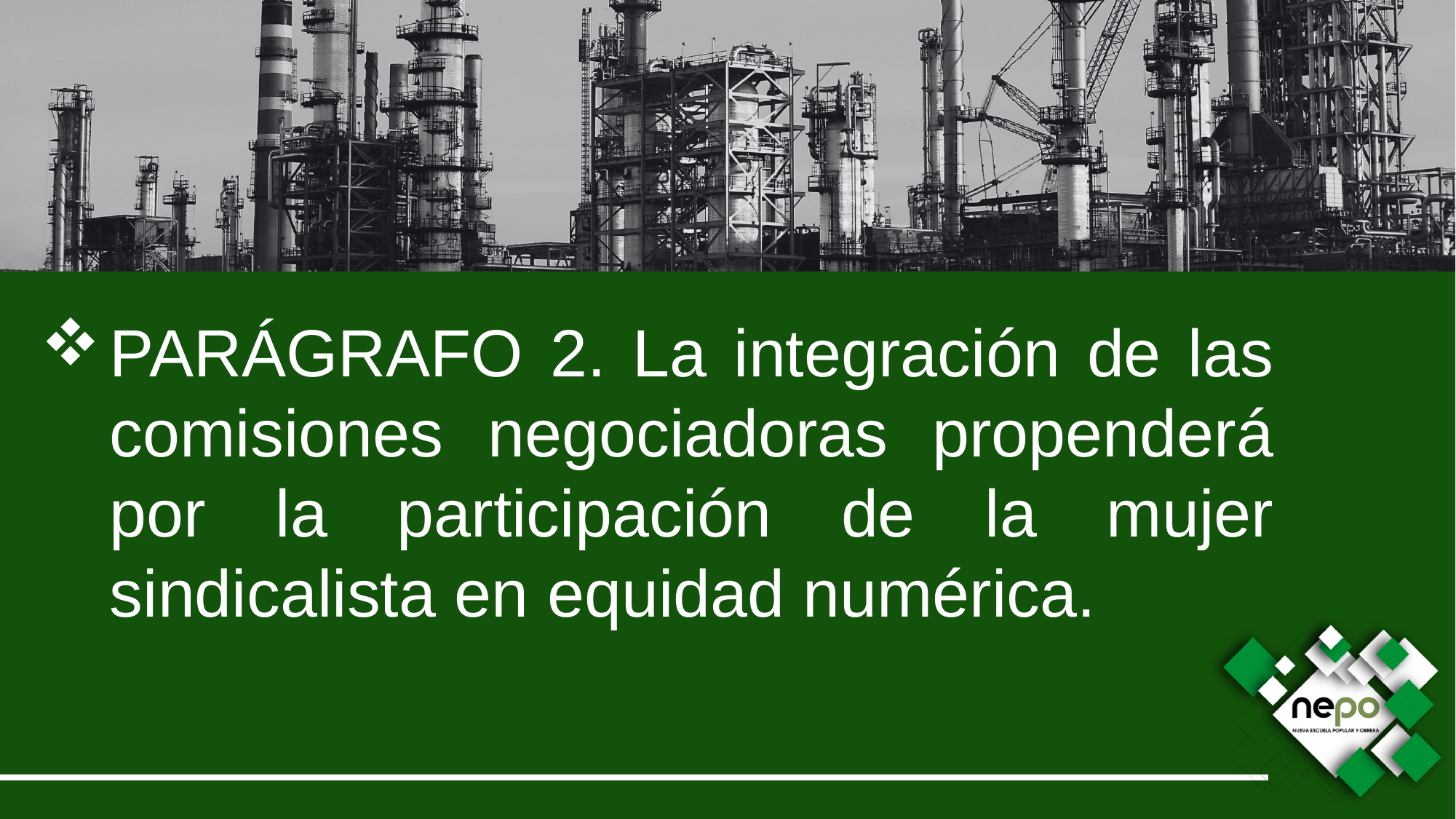

PARÁGRAFO 2. La integración de las comisiones negociadoras propenderá por la participación de la mujer sindicalista en equidad numérica.